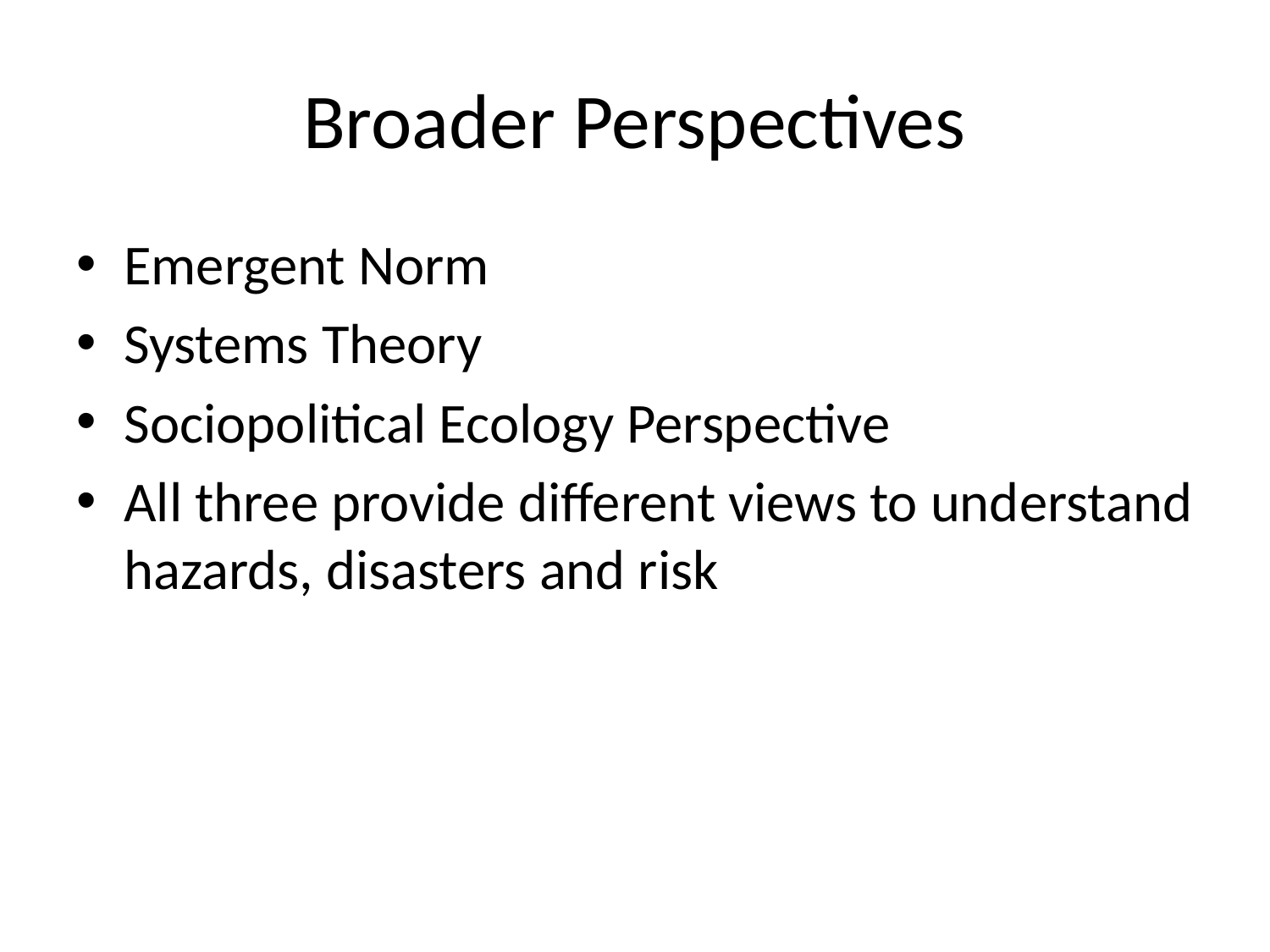

# Broader Perspectives
Emergent Norm
Systems Theory
Sociopolitical Ecology Perspective
All three provide different views to understand hazards, disasters and risk